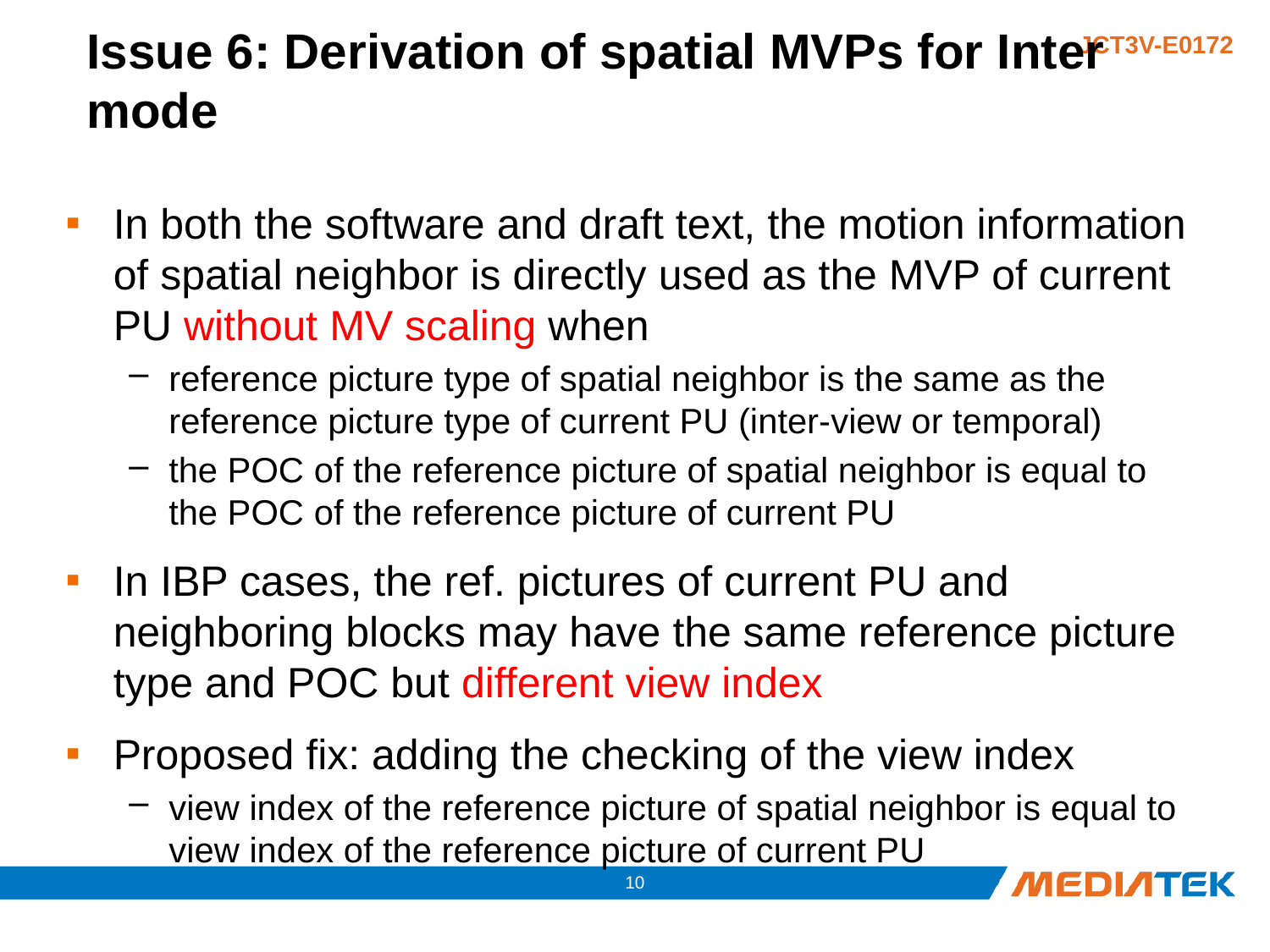

# Issue 6: Derivation of spatial MVPs for Inter mode
In both the software and draft text, the motion information of spatial neighbor is directly used as the MVP of current PU without MV scaling when
reference picture type of spatial neighbor is the same as the reference picture type of current PU (inter-view or temporal)
the POC of the reference picture of spatial neighbor is equal to the POC of the reference picture of current PU
In IBP cases, the ref. pictures of current PU and neighboring blocks may have the same reference picture type and POC but different view index
Proposed fix: adding the checking of the view index
view index of the reference picture of spatial neighbor is equal to view index of the reference picture of current PU

10